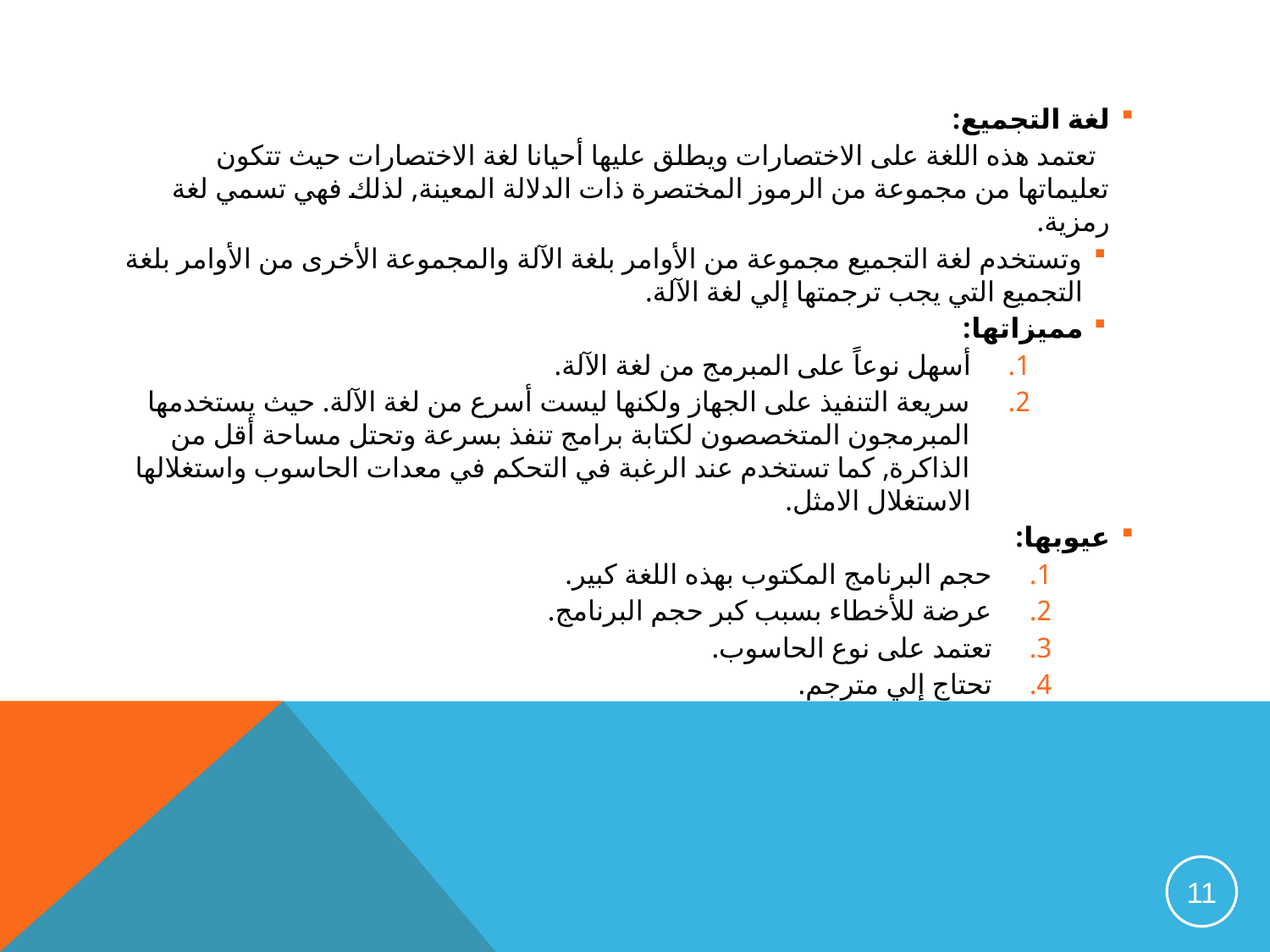

لغة التجميع:
     تعتمد هذه اللغة على الاختصارات ويطلق عليها أحيانا لغة الاختصارات حيث تتكون تعليماتها من مجموعة من الرموز المختصرة ذات الدلالة المعينة, لذلك فهي تسمي لغة رمزية.
وتستخدم لغة التجميع مجموعة من الأوامر بلغة الآلة والمجموعة الأخرى من الأوامر بلغة التجميع التي يجب ترجمتها إلي لغة الآلة.
مميزاتها:
أسهل نوعاً على المبرمج من لغة الآلة.
سريعة التنفيذ على الجهاز ولكنها ليست أسرع من لغة الآلة. حيث يستخدمها المبرمجون المتخصصون لكتابة برامج تنفذ بسرعة وتحتل مساحة أقل من الذاكرة, كما تستخدم عند الرغبة في التحكم في معدات الحاسوب واستغلالها الاستغلال الامثل.
عيوبها:
حجم البرنامج المكتوب بهذه اللغة كبير.
عرضة للأخطاء بسبب كبر حجم البرنامج.
تعتمد على نوع الحاسوب.
تحتاج إلي مترجم.

11